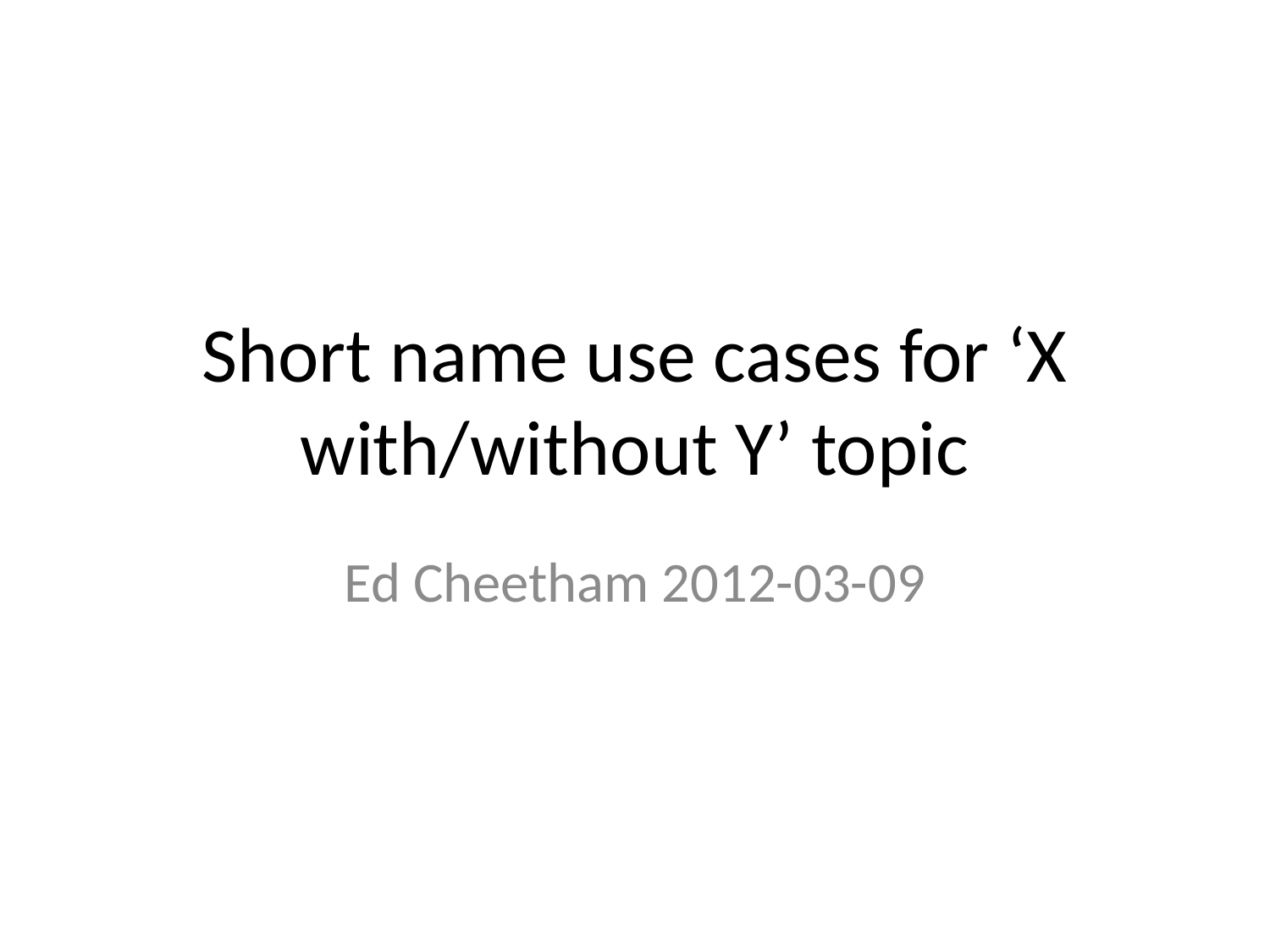

# Short name use cases for ‘X with/without Y’ topic
Ed Cheetham 2012-03-09